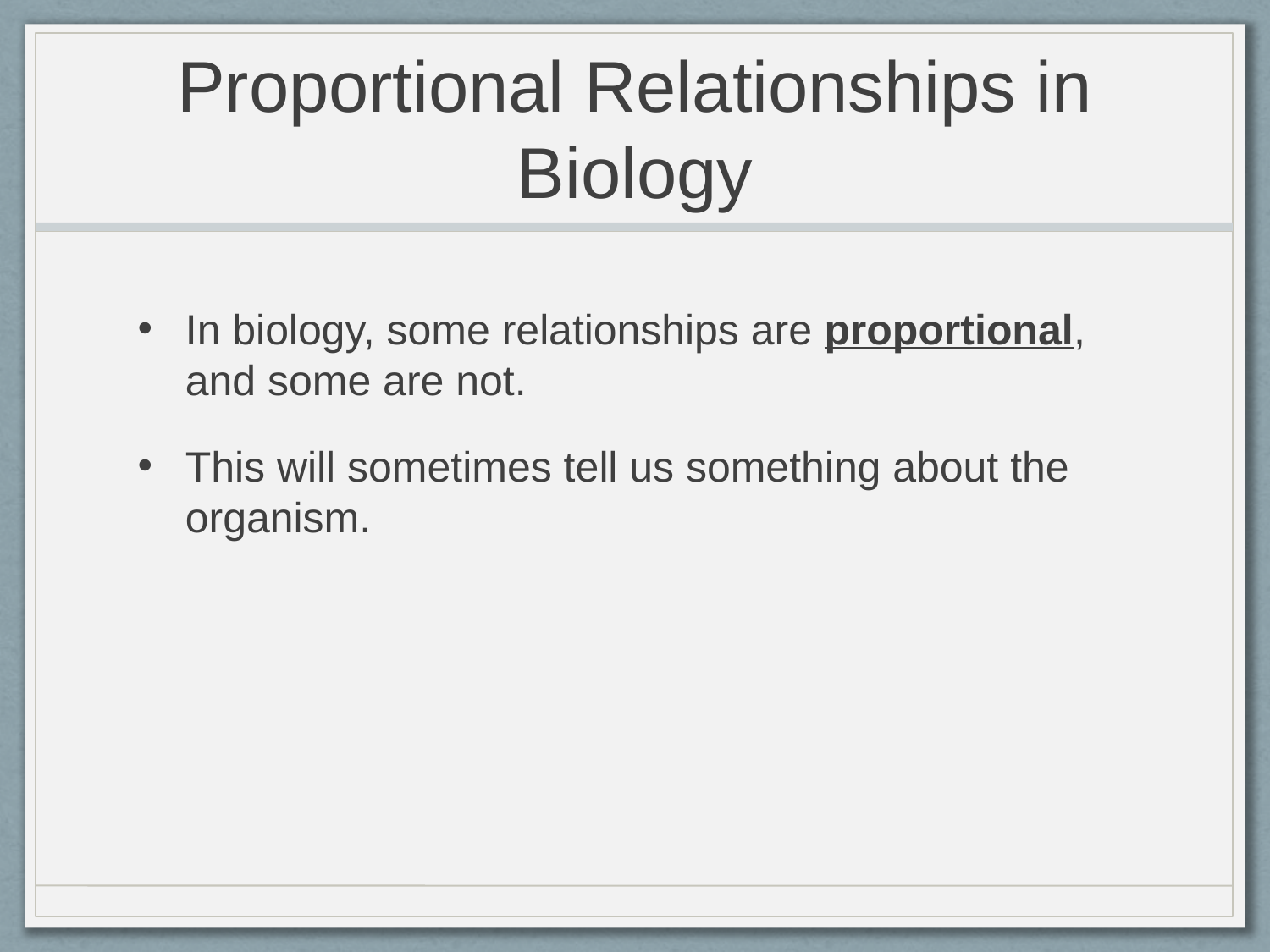

# Proportional Relationships in Biology
In biology, some relationships are proportional, and some are not.
This will sometimes tell us something about the organism.